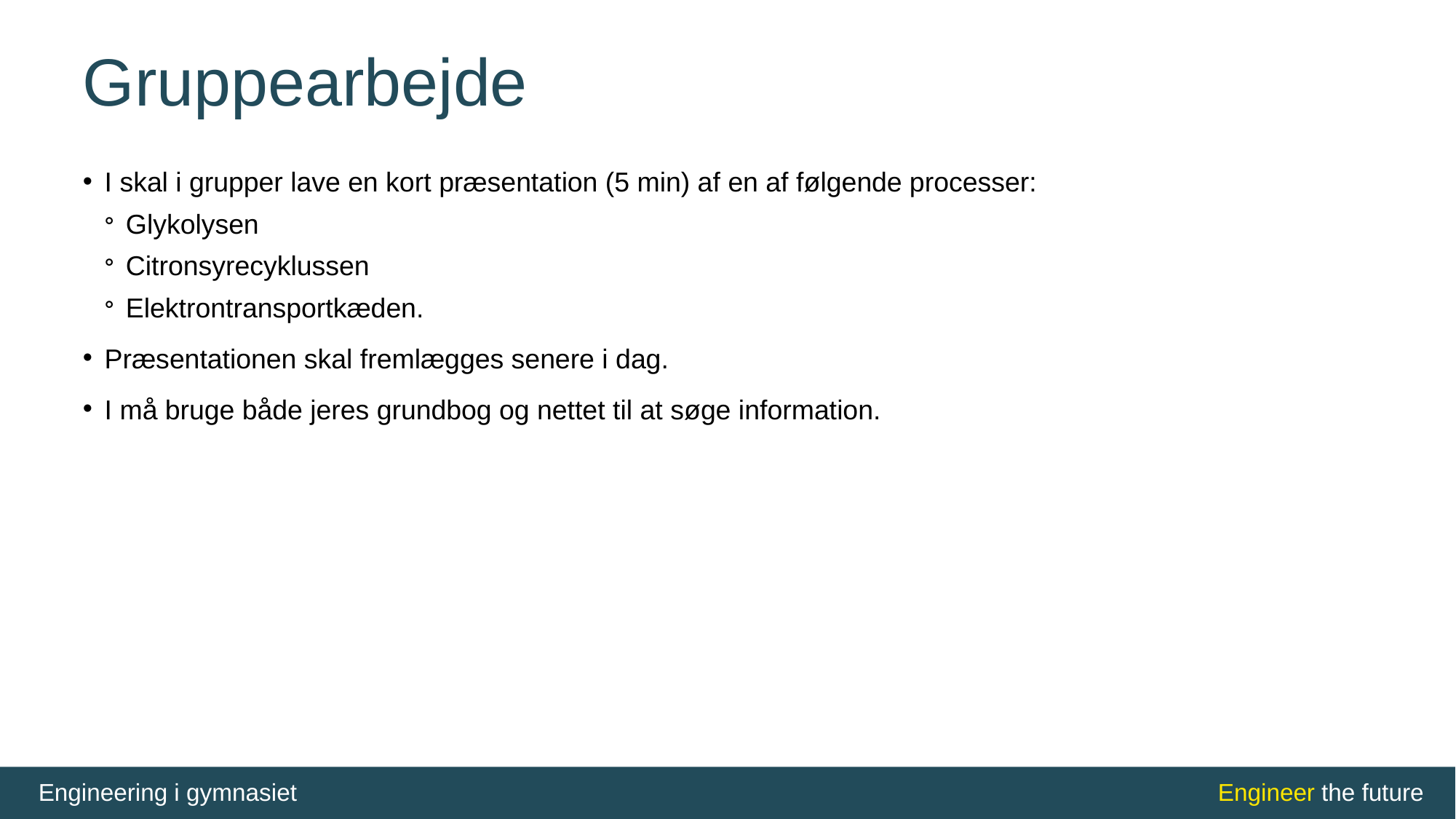

# Gruppearbejde
I skal i grupper lave en kort præsentation (5 min) af en af følgende processer:
Glykolysen
Citronsyrecyklussen
Elektrontransportkæden.
Præsentationen skal fremlægges senere i dag.
I må bruge både jeres grundbog og nettet til at søge information.